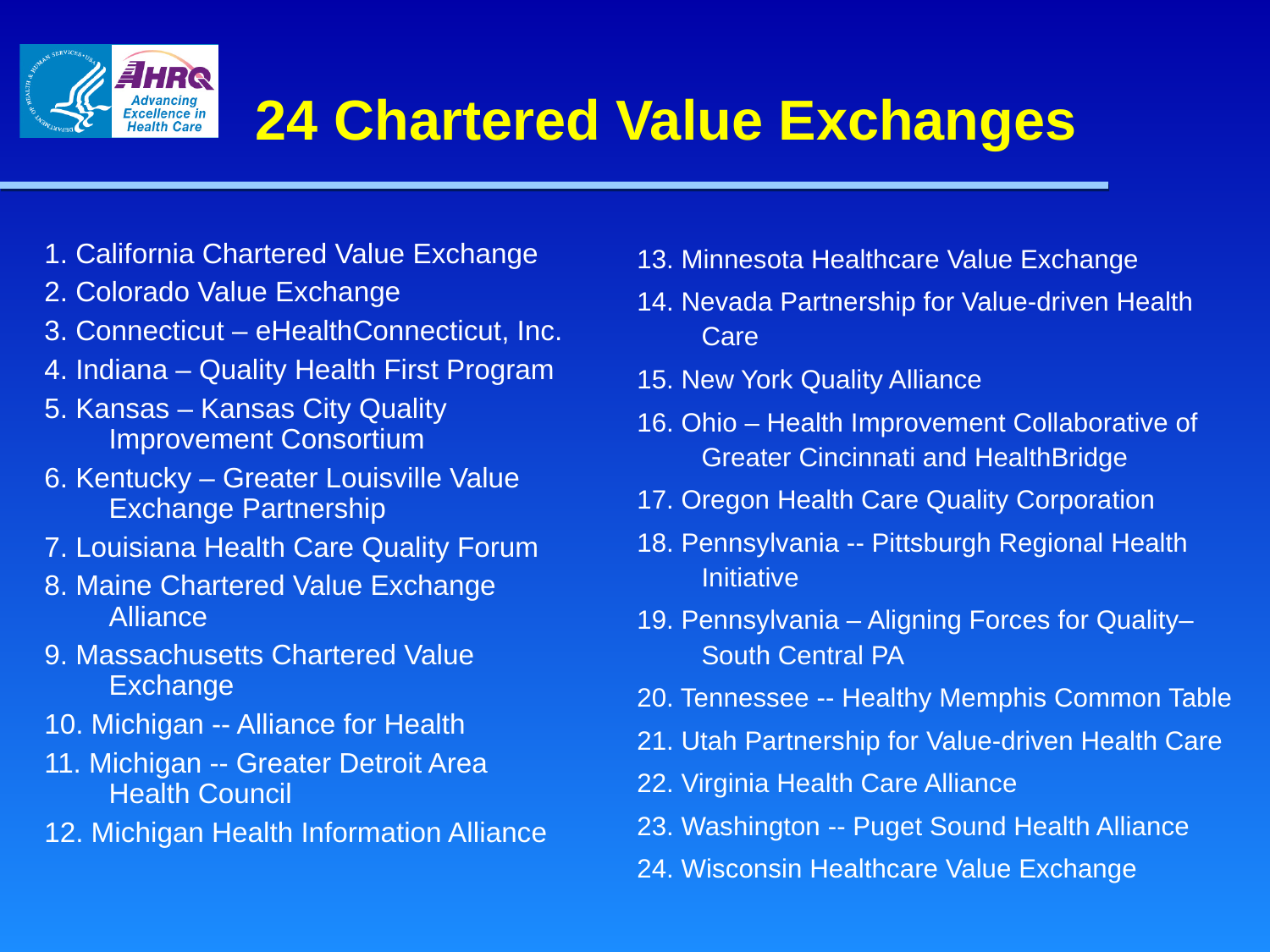

# 24 Chartered Value Exchanges
1. California Chartered Value Exchange
2. Colorado Value Exchange
3. Connecticut – eHealthConnecticut, Inc.
4. Indiana – Quality Health First Program
5. Kansas – Kansas City Quality Improvement Consortium
6. Kentucky – Greater Louisville Value Exchange Partnership
7. Louisiana Health Care Quality Forum
8. Maine Chartered Value Exchange Alliance
9. Massachusetts Chartered Value Exchange
10. Michigan -- Alliance for Health
11. Michigan -- Greater Detroit Area Health Council
12. Michigan Health Information Alliance
13. Minnesota Healthcare Value Exchange
14. Nevada Partnership for Value-driven Health Care
15. New York Quality Alliance
16. Ohio – Health Improvement Collaborative of Greater Cincinnati and HealthBridge
17. Oregon Health Care Quality Corporation
18. Pennsylvania -- Pittsburgh Regional Health Initiative
19. Pennsylvania – Aligning Forces for Quality–South Central PA
20. Tennessee -- Healthy Memphis Common Table
21. Utah Partnership for Value-driven Health Care
22. Virginia Health Care Alliance
23. Washington -- Puget Sound Health Alliance
24. Wisconsin Healthcare Value Exchange